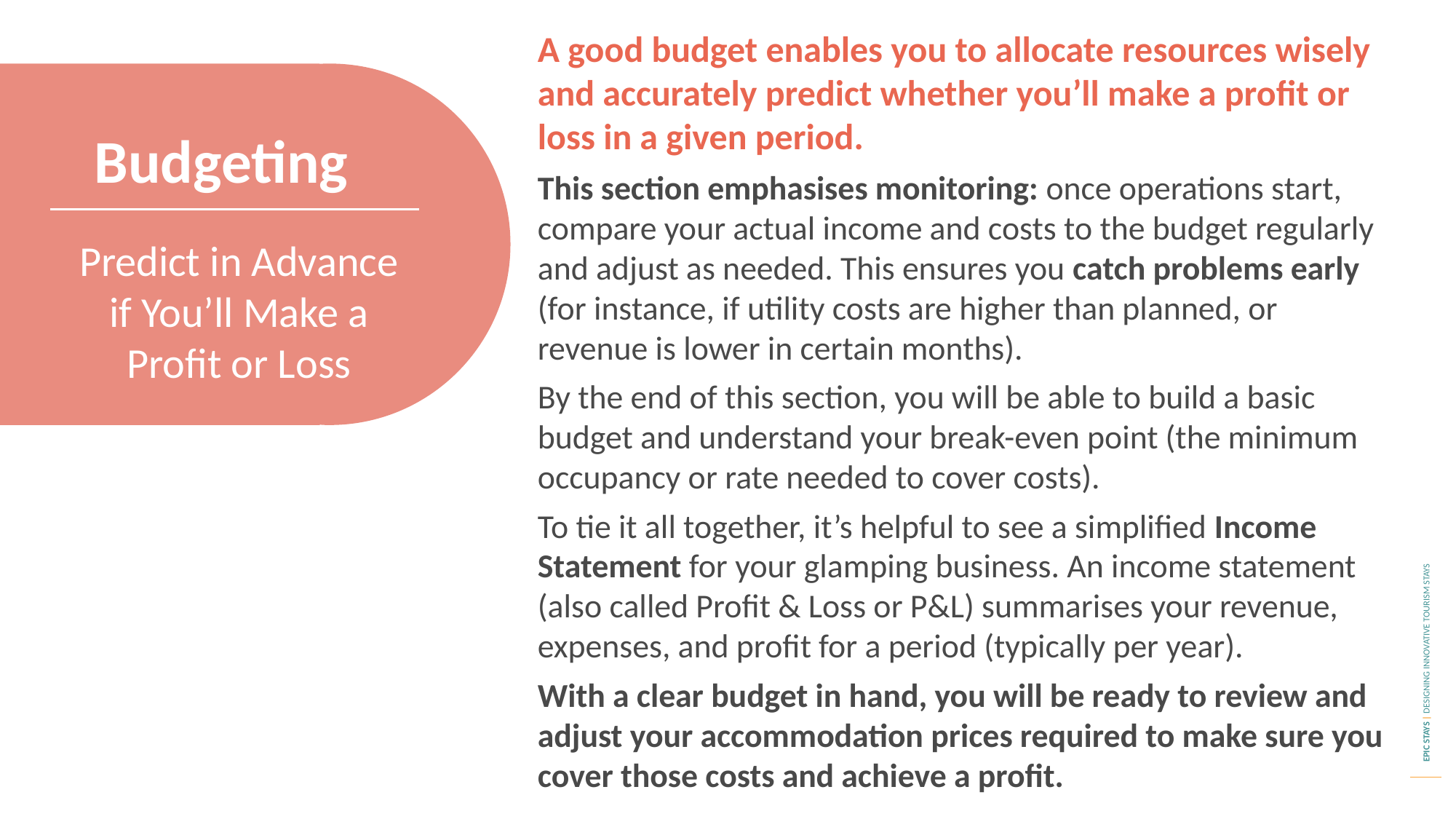

A good budget enables you to allocate resources wisely and accurately predict whether you’ll make a profit or loss in a given period.
This section emphasises monitoring: once operations start, compare your actual income and costs to the budget regularly and adjust as needed. This ensures you catch problems early (for instance, if utility costs are higher than planned, or revenue is lower in certain months).
By the end of this section, you will be able to build a basic budget and understand your break-even point (the minimum occupancy or rate needed to cover costs).
To tie it all together, it’s helpful to see a simplified Income Statement for your glamping business. An income statement (also called Profit & Loss or P&L) summarises your revenue, expenses, and profit for a period (typically per year).
With a clear budget in hand, you will be ready to review and adjust your accommodation prices required to make sure you cover those costs and achieve a profit.
Budgeting
Predict in Advance if You’ll Make a Profit or Loss